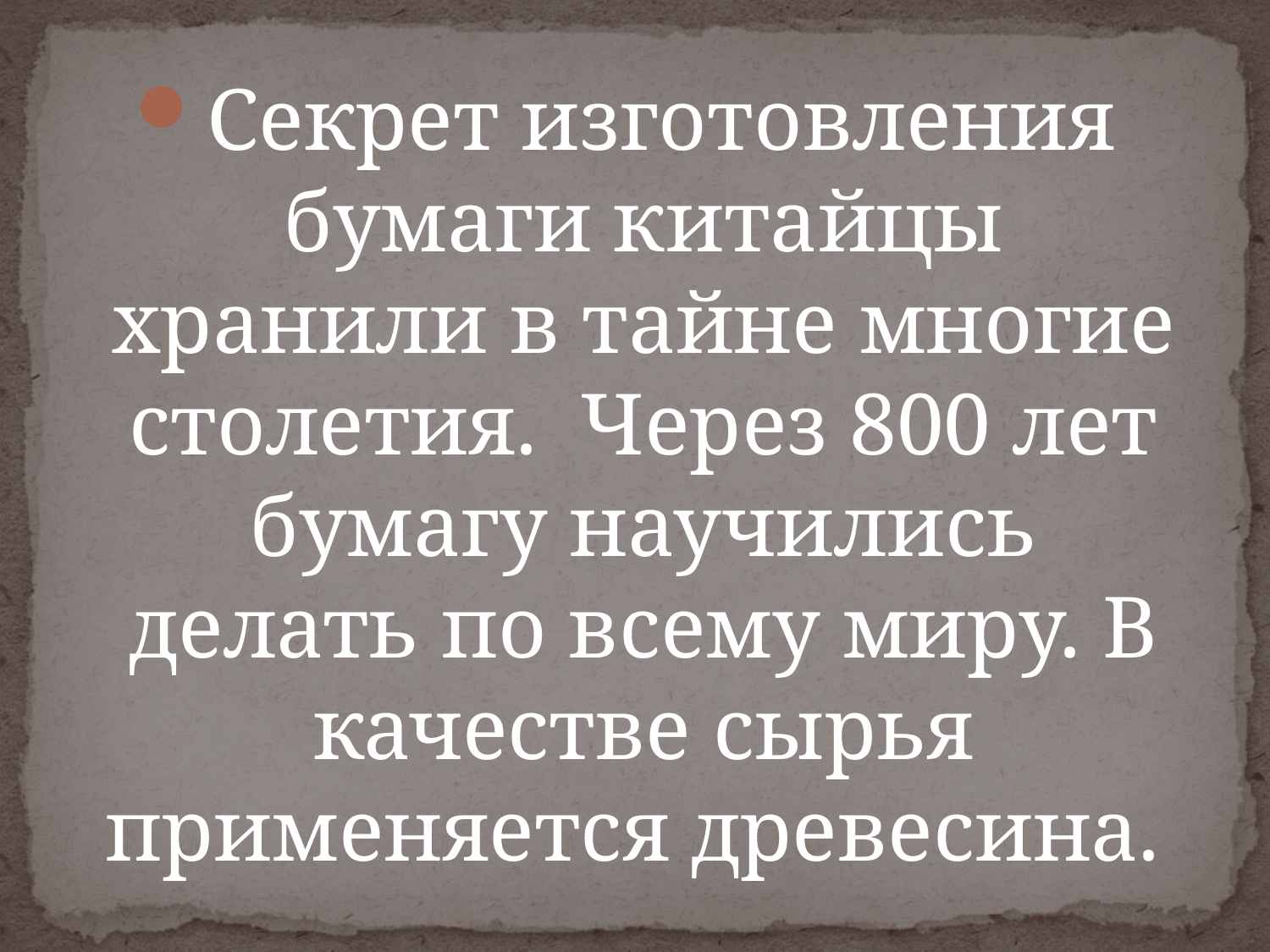

#
Секрет изготовления бумаги китайцы хранили в тайне многие столетия.  Через 800 лет бумагу научились делать по всему миру. В качестве сырья применяется древесина.